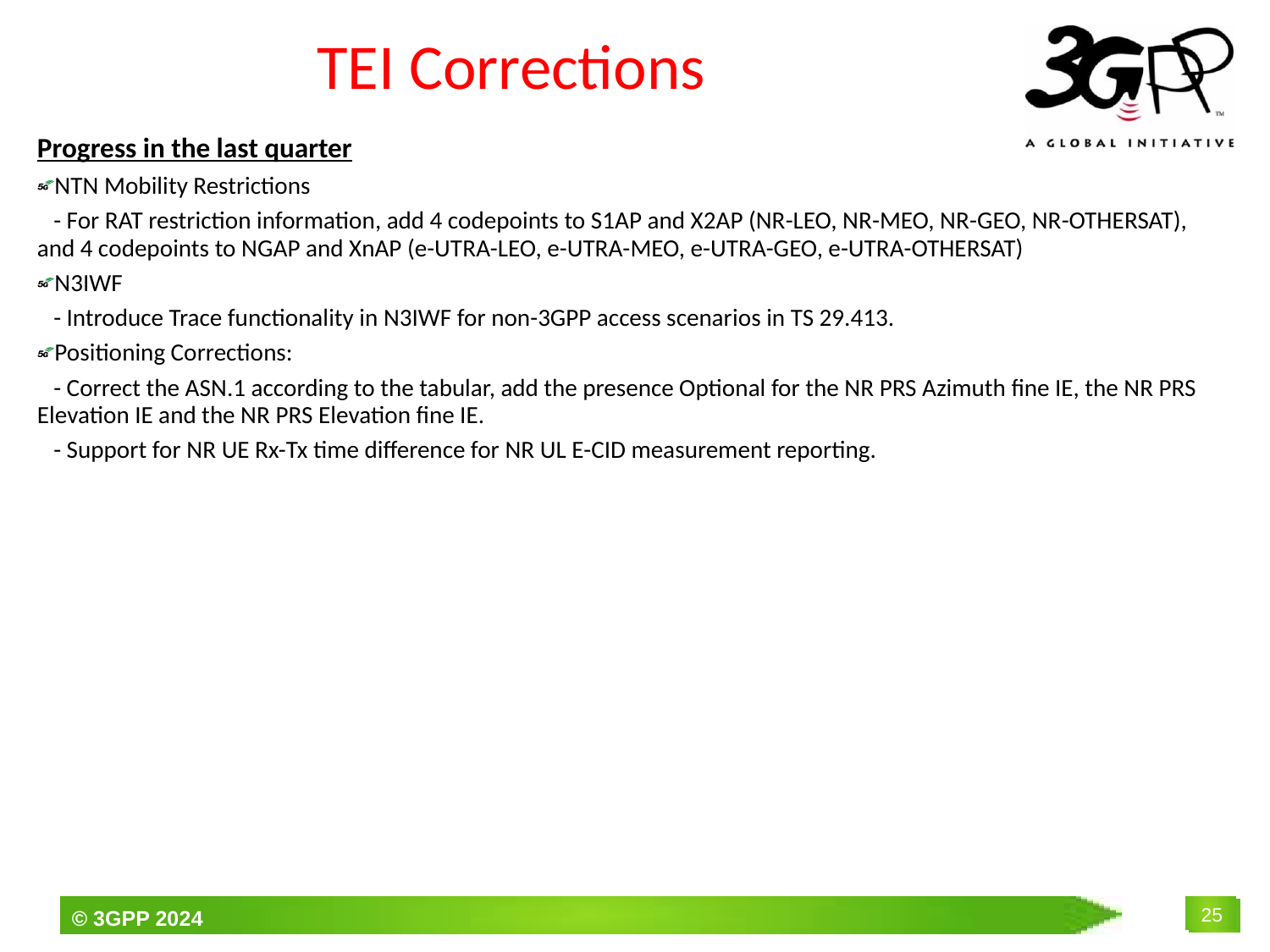

# TEI Corrections
Progress in the last quarter
NTN Mobility Restrictions
   - For RAT restriction information, add 4 codepoints to S1AP and X2AP (NR-LEO, NR-MEO, NR-GEO, NR-OTHERSAT), and 4 codepoints to NGAP and XnAP (e-UTRA-LEO, e-UTRA-MEO, e-UTRA-GEO, e-UTRA-OTHERSAT)
N3IWF
   - Introduce Trace functionality in N3IWF for non-3GPP access scenarios in TS 29.413.
Positioning Corrections:
   - Correct the ASN.1 according to the tabular, add the presence Optional for the NR PRS Azimuth fine IE, the NR PRS Elevation IE and the NR PRS Elevation fine IE.
   - Support for NR UE Rx-Tx time difference for NR UL E-CID measurement reporting.

25